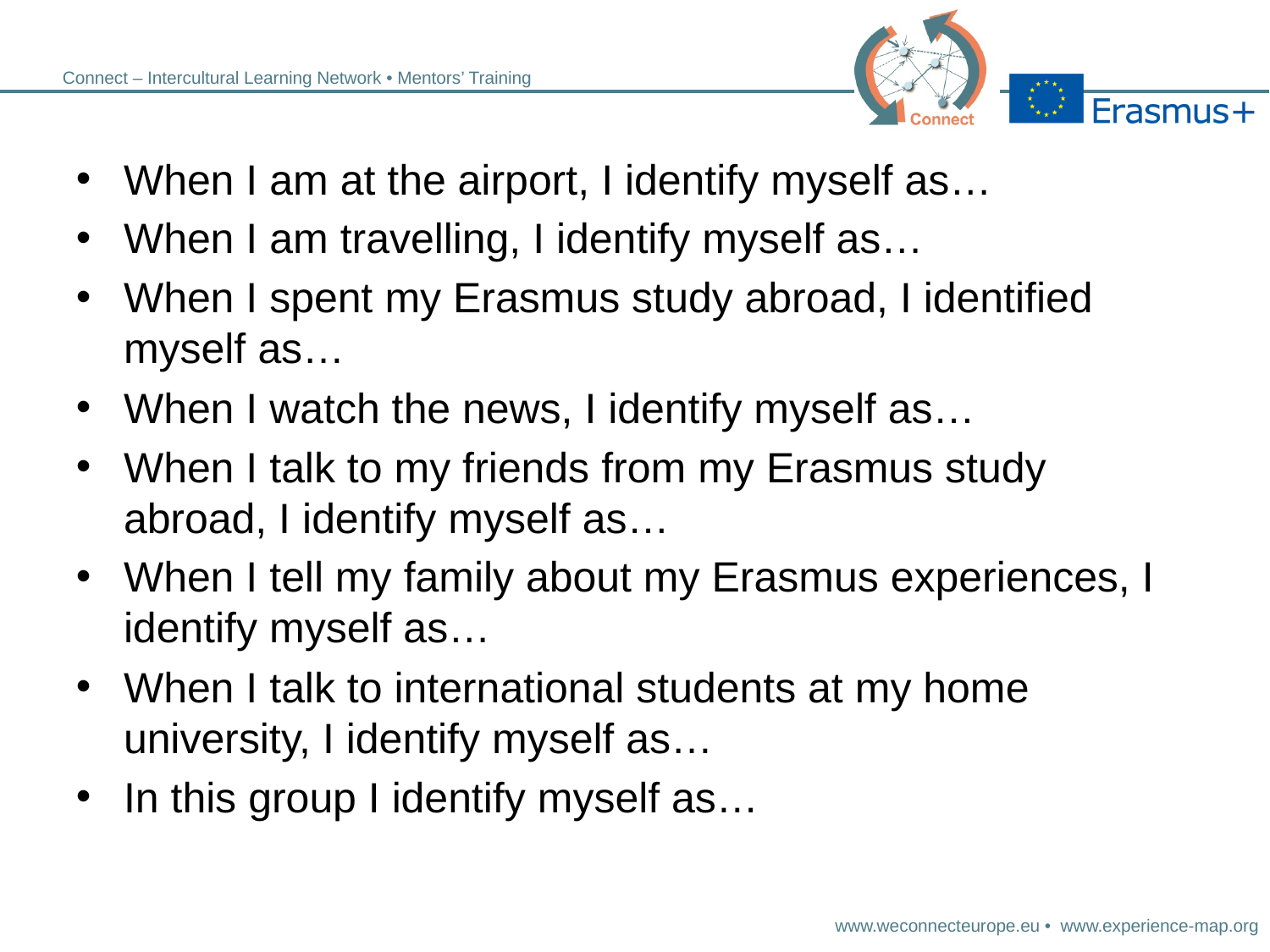

When I am at the airport, I identify myself as…
When I am travelling, I identify myself as…
When I spent my Erasmus study abroad, I identified myself as…
When I watch the news, I identify myself as…
When I talk to my friends from my Erasmus study abroad, I identify myself as…
When I tell my family about my Erasmus experiences, I identify myself as…
When I talk to international students at my home university, I identify myself as…
In this group I identify myself as…